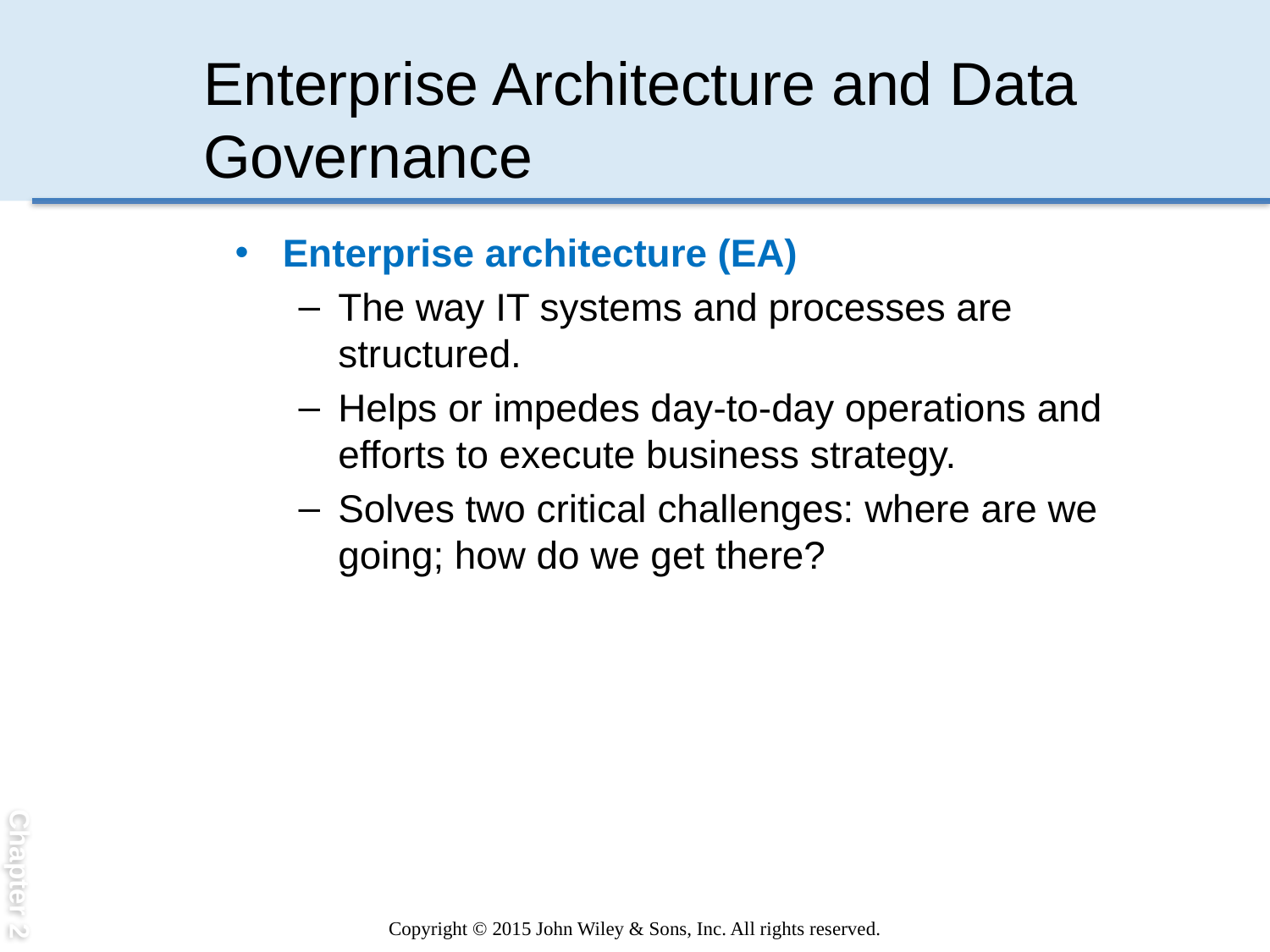

Chapter 2
# Enterprise Architecture and Data Governance
Enterprise architecture (EA)
The way IT systems and processes are structured.
Helps or impedes day-to-day operations and efforts to execute business strategy.
Solves two critical challenges: where are we going; how do we get there?